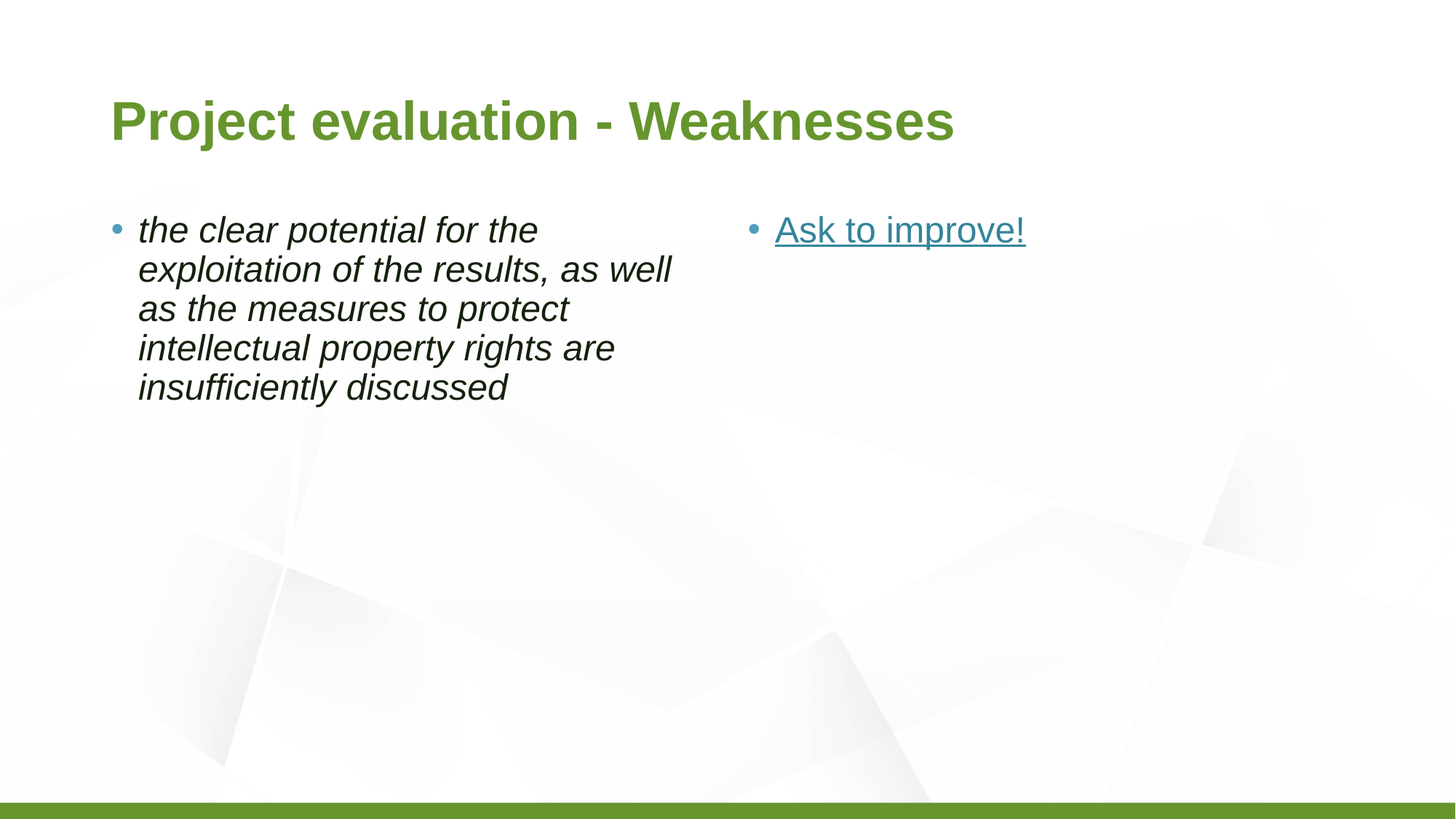

# Project evaluation - Weaknesses

the clear potential for the exploitation of the results, as well as the measures to protect intellectual property rights are insufficiently discussed
Ask to improve!